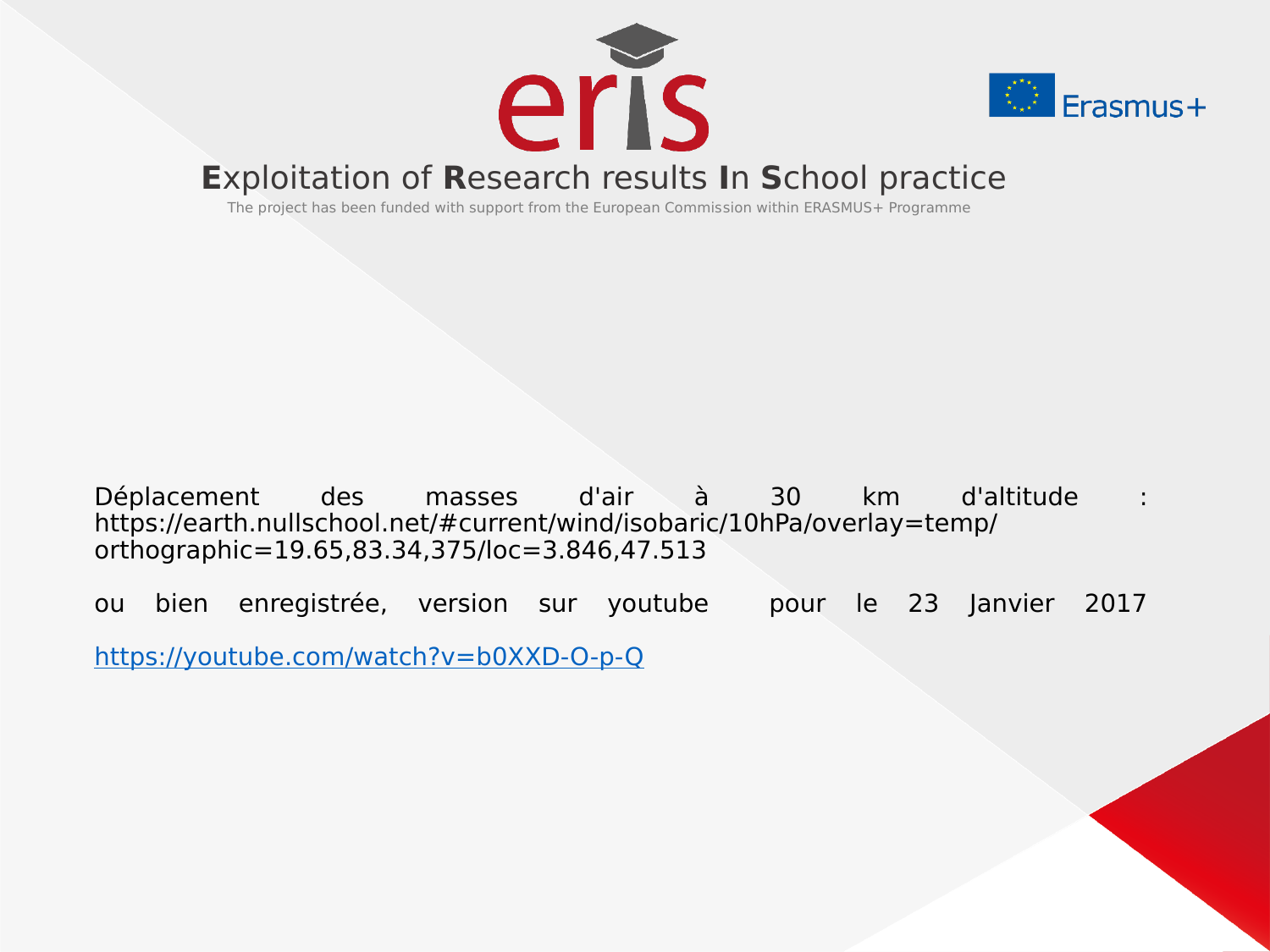

# Déplacement des masses d'air à 30 km d'altitude : https://earth.nullschool.net/#current/wind/isobaric/10hPa/overlay=temp/orthographic=19.65,83.34,375/loc=3.846,47.513 ou bien enregistrée, version sur youtube  pour le 23 Janvier 2017 https://youtube.com/watch?v=b0XXD-O-p-Q